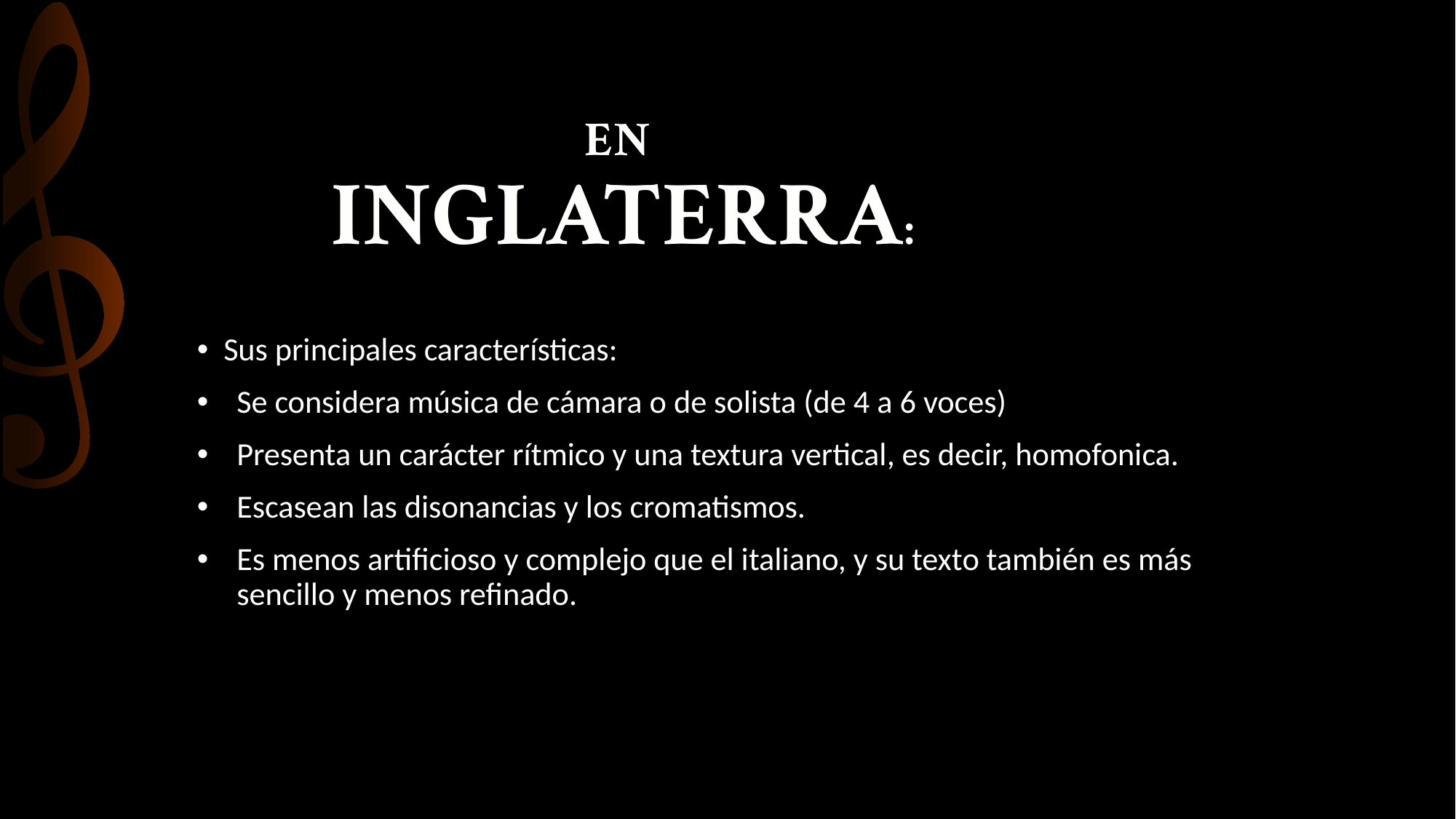

EN
 INGLATERRA:
Sus principales características:
Se considera música de cámara o de solista (de 4 a 6 voces)
Presenta un carácter rítmico y una textura vertical, es decir, homofonica.
Escasean las disonancias y los cromatismos.
Es menos artificioso y complejo que el italiano, y su texto también es más sencillo y menos refinado.